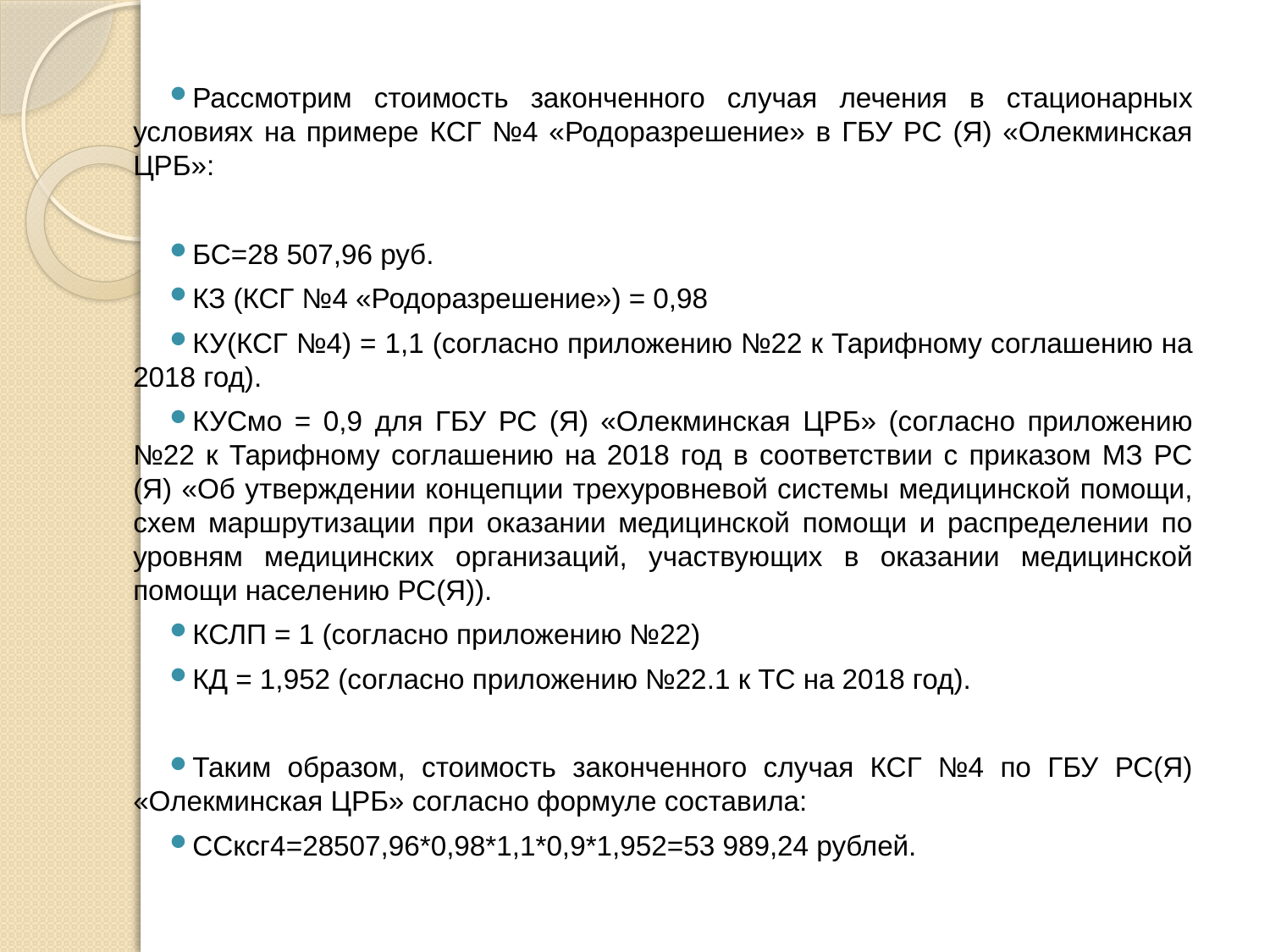

Рассмотрим стоимость законченного случая лечения в стационарных условиях на примере КСГ №4 «Родоразрешение» в ГБУ РС (Я) «Олекминская ЦРБ»:

БС=28 507,96 руб.
КЗ (КСГ №4 «Родоразрешение») = 0,98
КУ(КСГ №4) = 1,1 (согласно приложению №22 к Тарифному соглашению на 2018 год).
КУСмо = 0,9 для ГБУ РС (Я) «Олекминская ЦРБ» (согласно приложению №22 к Тарифному соглашению на 2018 год в соответствии с приказом МЗ РС (Я) «Об утверждении концепции трехуровневой системы медицинской помощи, схем маршрутизации при оказании медицинской помощи и распределении по уровням медицинских организаций, участвующих в оказании медицинской помощи населению РС(Я)).
КСЛП = 1 (согласно приложению №22)
КД = 1,952 (согласно приложению №22.1 к ТС на 2018 год).

Таким образом, стоимость законченного случая КСГ №4 по ГБУ РС(Я) «Олекминская ЦРБ» согласно формуле составила:
ССксг4=28507,96*0,98*1,1*0,9*1,952=53 989,24 рублей.